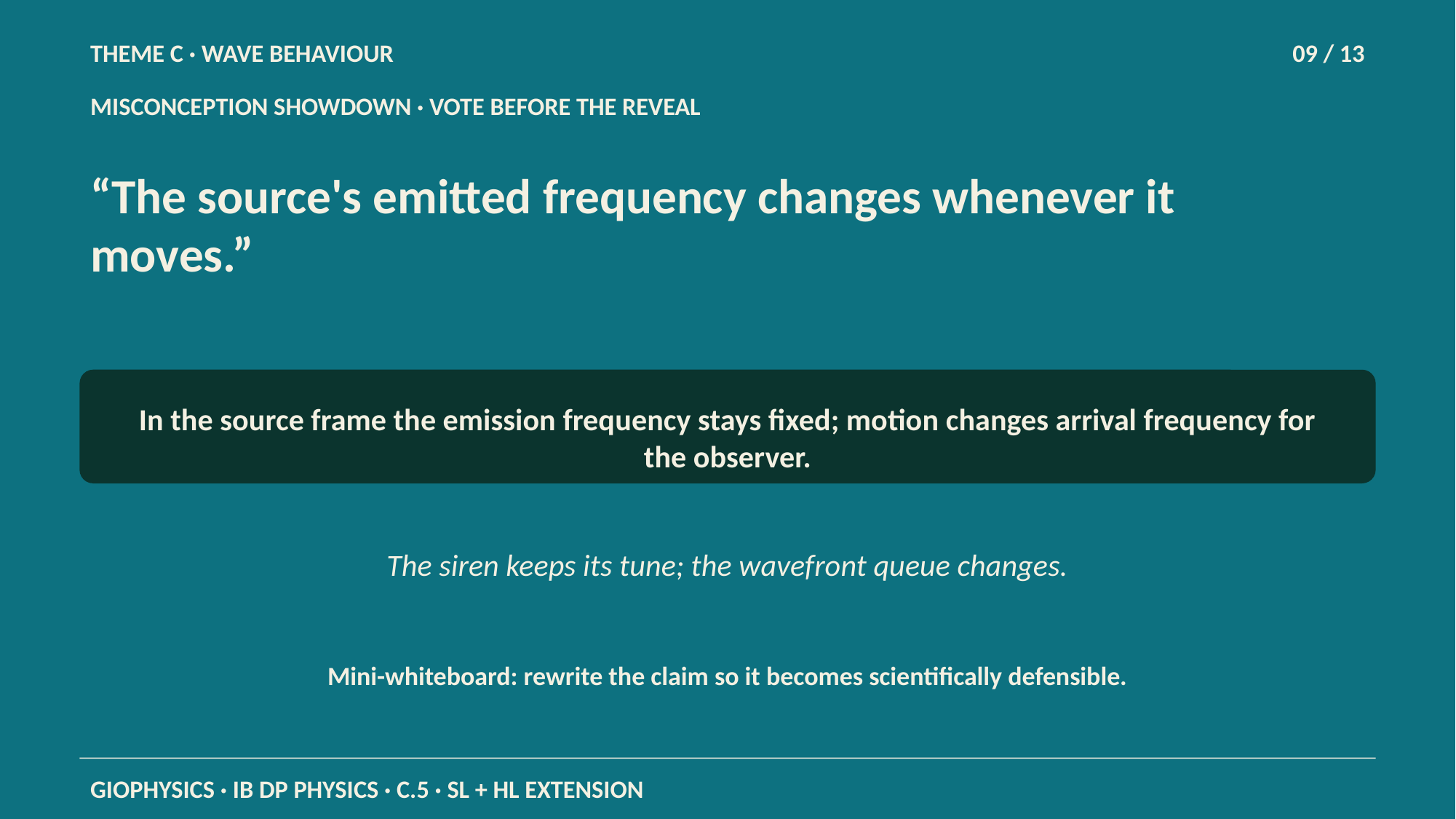

THEME C · WAVE BEHAVIOUR
09 / 13
MISCONCEPTION SHOWDOWN · VOTE BEFORE THE REVEAL
“The source's emitted frequency changes whenever it moves.”

In the source frame the emission frequency stays fixed; motion changes arrival frequency for the observer.
The siren keeps its tune; the wavefront queue changes.
Mini-whiteboard: rewrite the claim so it becomes scientifically defensible.

GIOPHYSICS · IB DP PHYSICS · C.5 · SL + HL EXTENSION